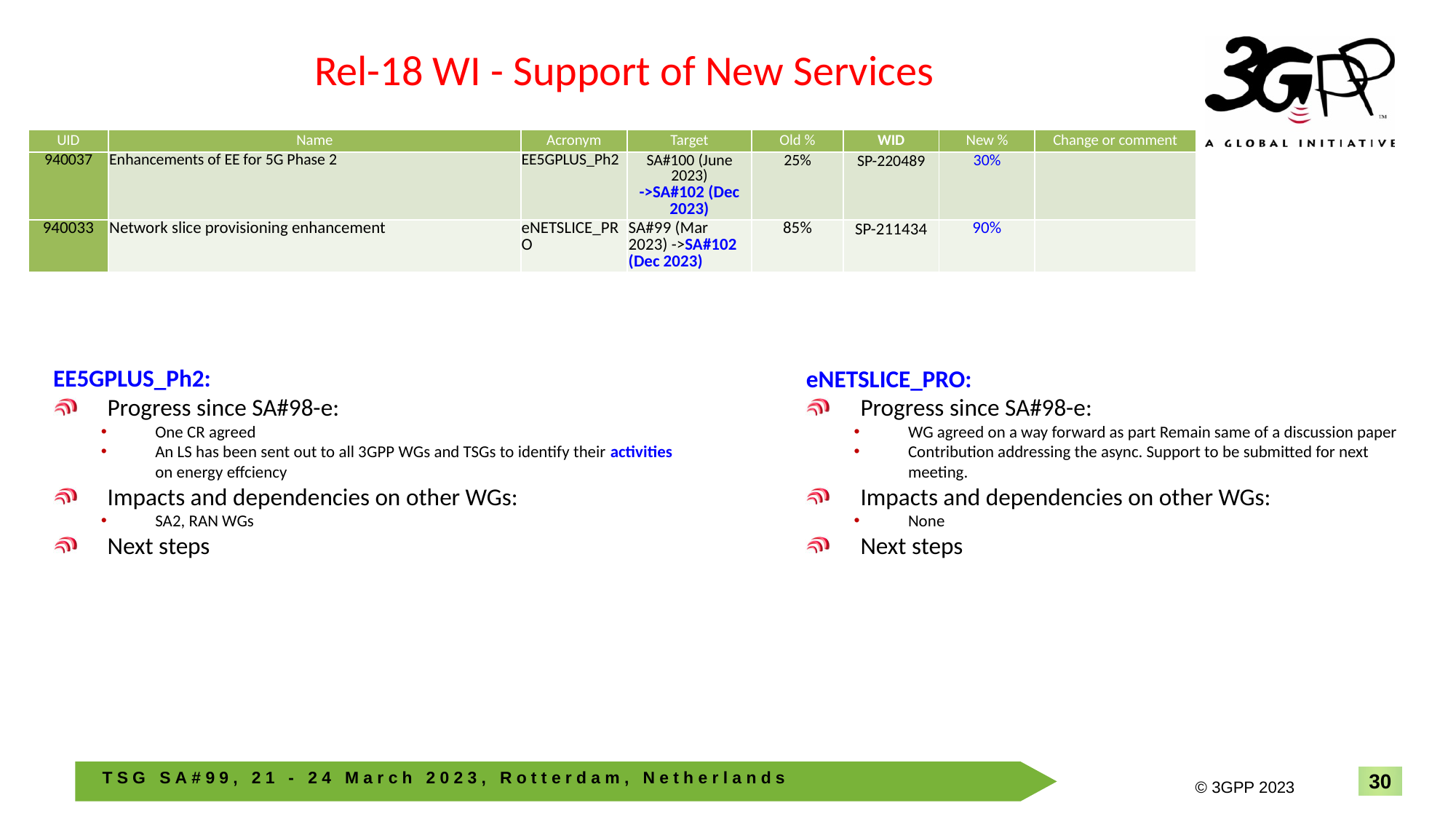

# Rel-18 WI - Support of New Services
| UID | Name | Acronym | Target | Old % | WID | New % | Change or comment |
| --- | --- | --- | --- | --- | --- | --- | --- |
| 940037 | Enhancements of EE for 5G Phase 2 | EE5GPLUS\_Ph2 | SA#100 (June 2023) ->SA#102 (Dec 2023) | 25% | SP-220489 | 30% |  |
| 940033 | Network slice provisioning enhancement | eNETSLICE\_PRO | SA#99 (Mar 2023) ->SA#102 (Dec 2023) | 85% | SP-211434 | 90% |  |
EE5GPLUS_Ph2:
Progress since SA#98-e:
One CR agreed
An LS has been sent out to all 3GPP WGs and TSGs to identify their activities on energy effciency
Impacts and dependencies on other WGs:
SA2, RAN WGs
Next steps
eNETSLICE_PRO:
Progress since SA#98-e:
WG agreed on a way forward as part Remain same of a discussion paper
Contribution addressing the async. Support to be submitted for next meeting.
Impacts and dependencies on other WGs:
None
Next steps